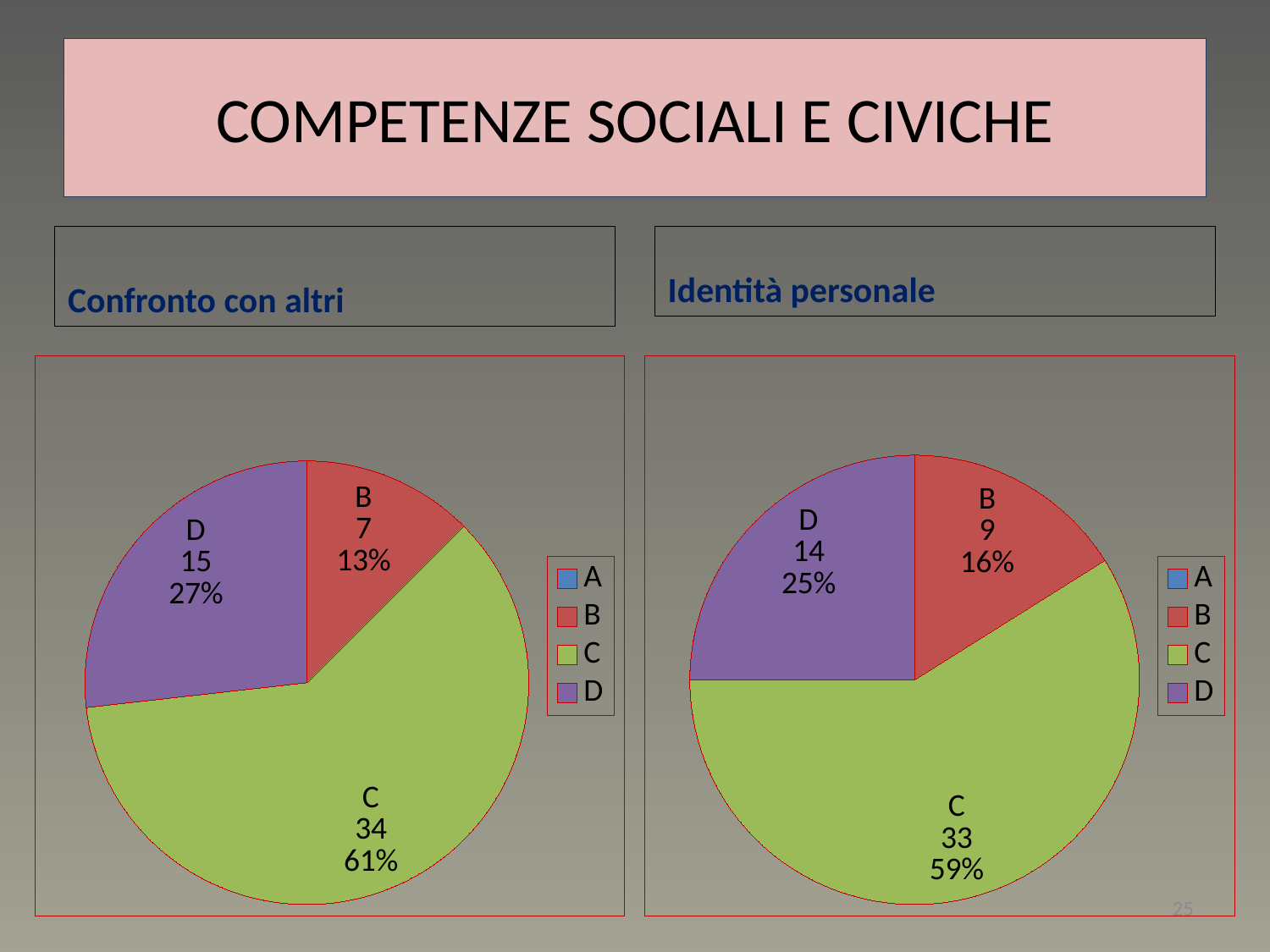

# COMPETENZE SOCIALI E CIVICHE
Confronto con altri
Identità personale

### Chart

| Category | Vendite |
|---|---|
| A | 0.0 |
| B | 7.0 |
| C | 34.0 |
| D | 15.0 |

### Chart

| Category | Vendite |
|---|---|
| A | 0.0 |
| B | 9.0 |
| C | 33.0 |
| D | 14.0 |
25